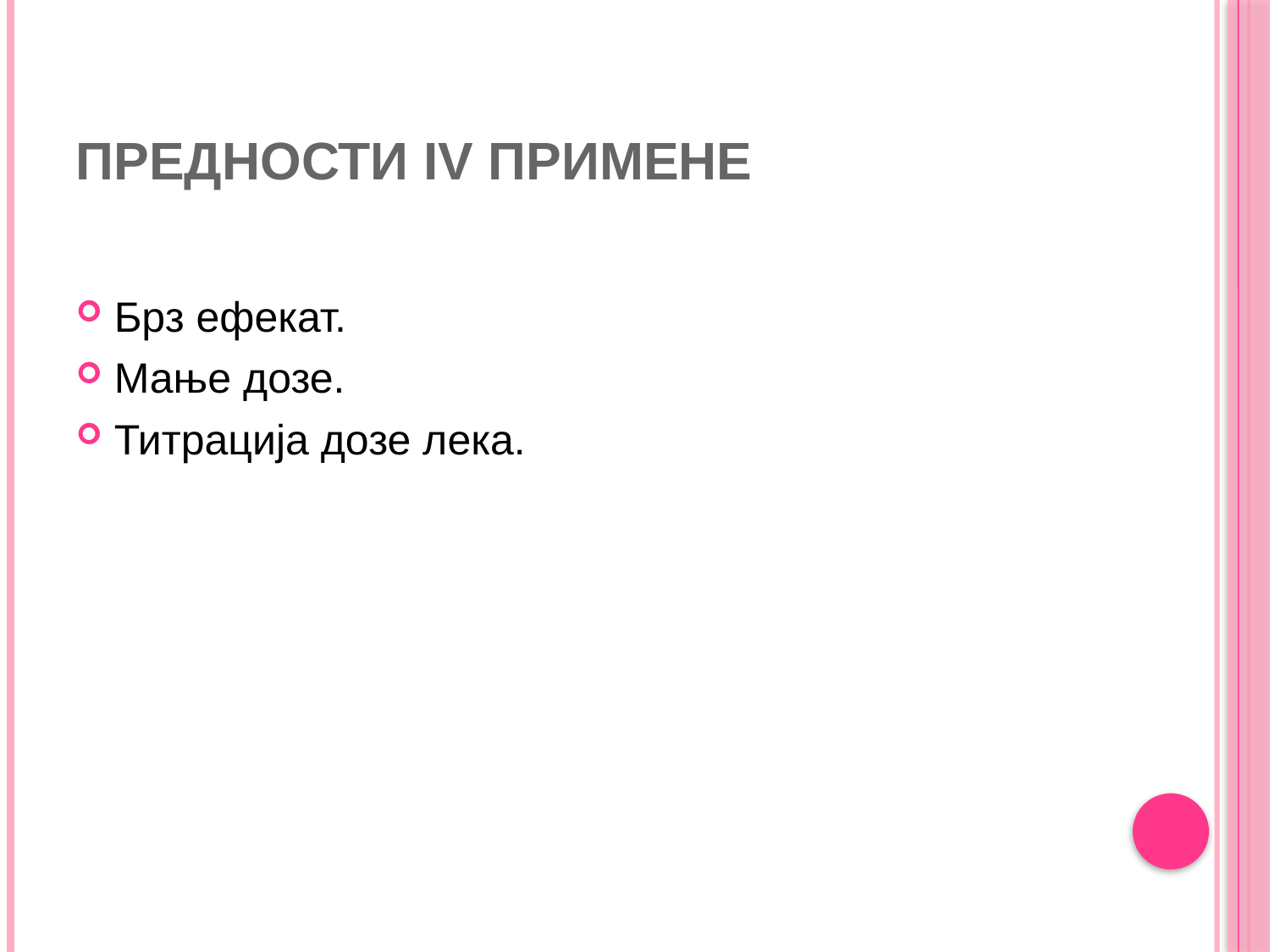

# Предности iv примене

Брз ефекат.
Мање дозе.
Титрација дозе лека.